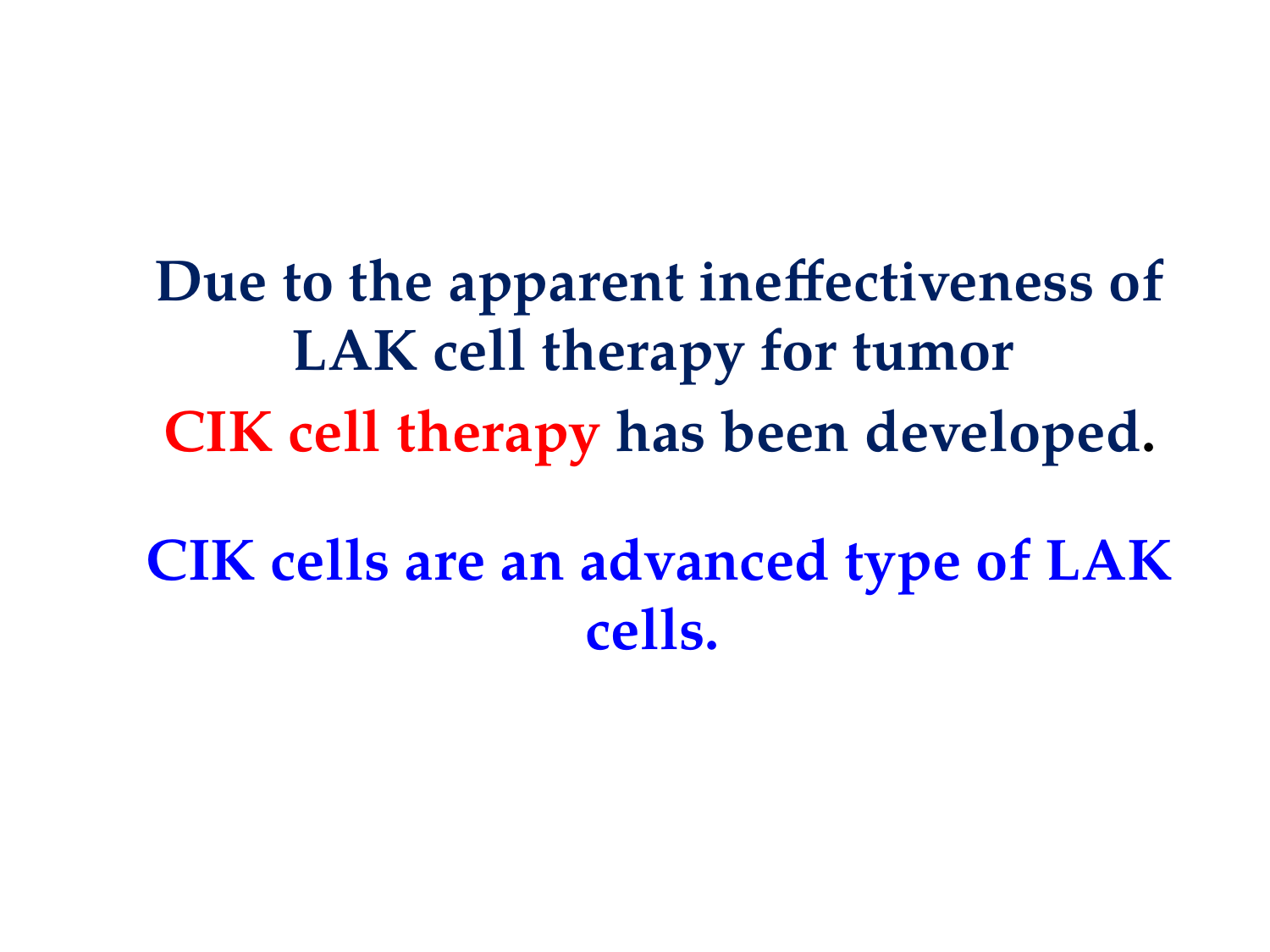

Due to the apparent ineffectiveness of LAK cell therapy for tumor
CIK cell therapy has been developed.

CIK cells are an advanced type of LAK cells.